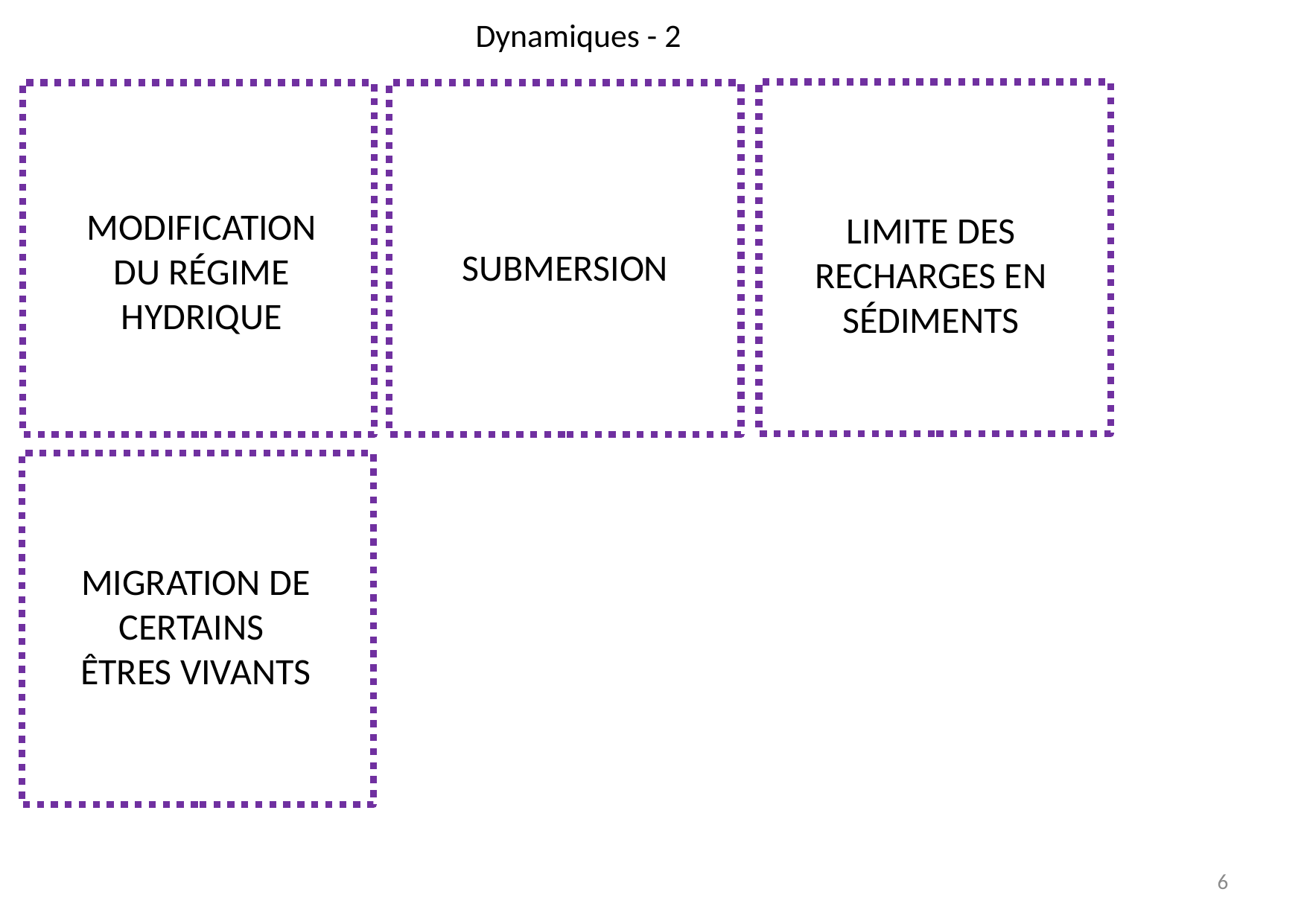

Dynamiques - 2

LIMITE DES RECHARGES EN SÉDIMENTS

Modification du régime hydrique
SUBMERSION

MIGRATION DE CERTAINs
Êtres VIVANTs
6